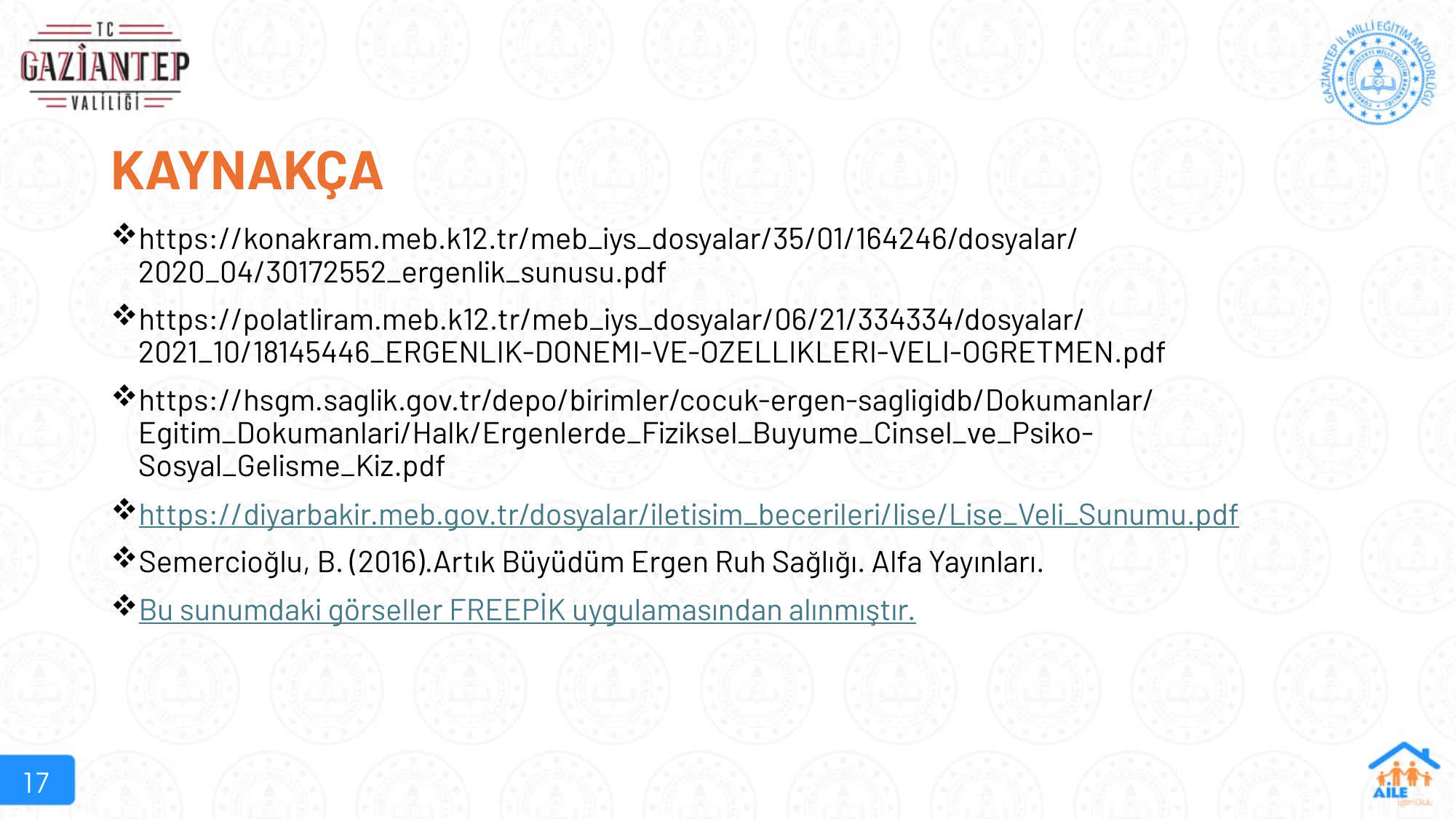

KAYNAKÇA
https://konakram.meb.k12.tr/meb_iys_dosyalar/35/01/164246/dosyalar/2020_04/30172552_ergenlik_sunusu.pdf
https://polatliram.meb.k12.tr/meb_iys_dosyalar/06/21/334334/dosyalar/2021_10/18145446_ERGENLIK-DONEMI-VE-OZELLIKLERI-VELI-OGRETMEN.pdf
https://hsgm.saglik.gov.tr/depo/birimler/cocuk-ergen-sagligidb/Dokumanlar/Egitim_Dokumanlari/Halk/Ergenlerde_Fiziksel_Buyume_Cinsel_ve_Psiko-Sosyal_Gelisme_Kiz.pdf
https://diyarbakir.meb.gov.tr/dosyalar/iletisim_becerileri/lise/Lise_Veli_Sunumu.pdf
Semercioğlu, B. (2016).Artık Büyüdüm Ergen Ruh Sağlığı. Alfa Yayınları.
Bu sunumdaki görseller FREEPİK uygulamasından alınmıştır.

17